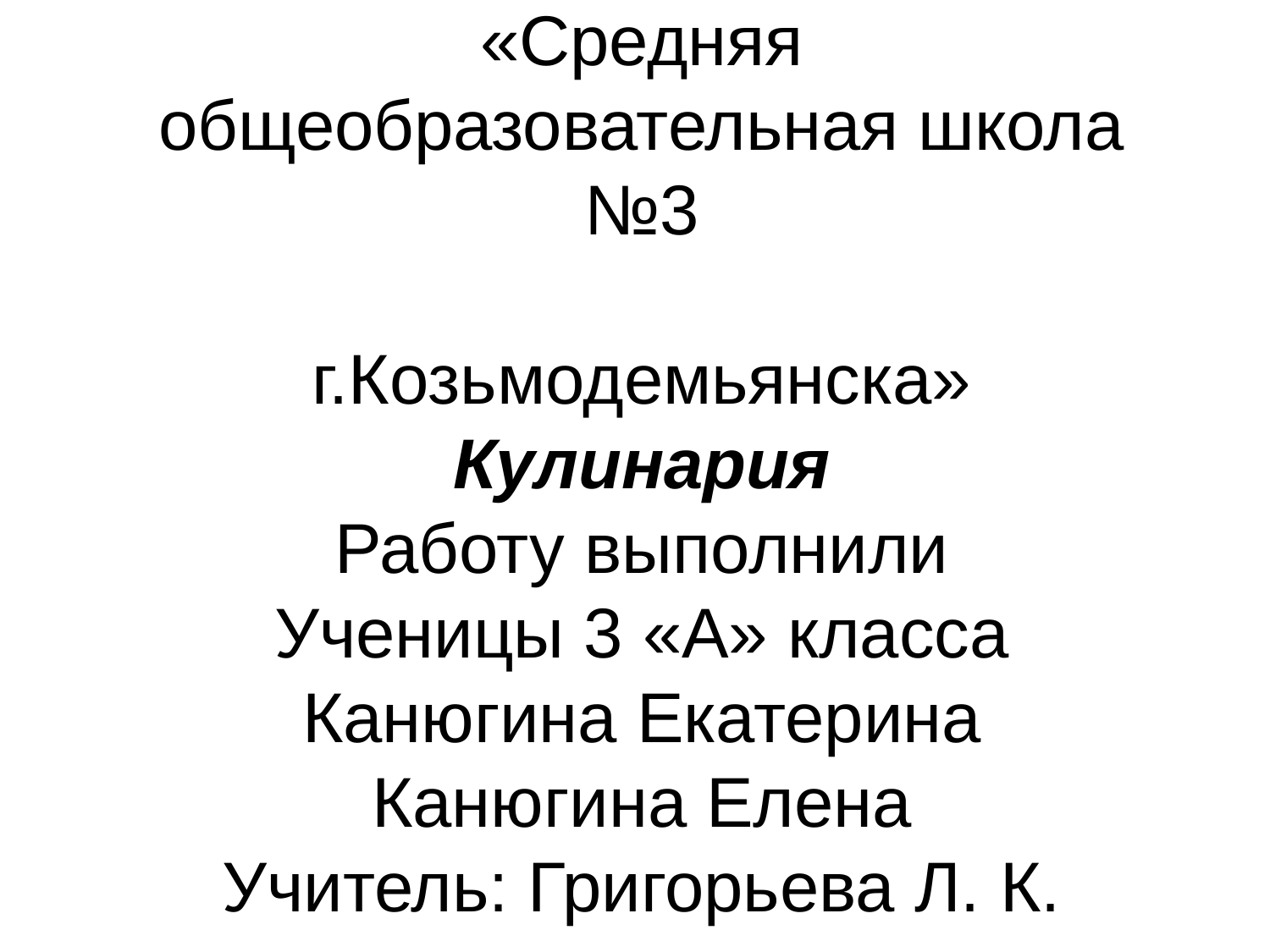

# «Средняя общеобразовательная школа №3 г.Козьмодемьянска» Кулинария Работу выполнили Ученицы 3 «А» класса Канюгина Екатерина Канюгина Елена Учитель: Григорьева Л. К.